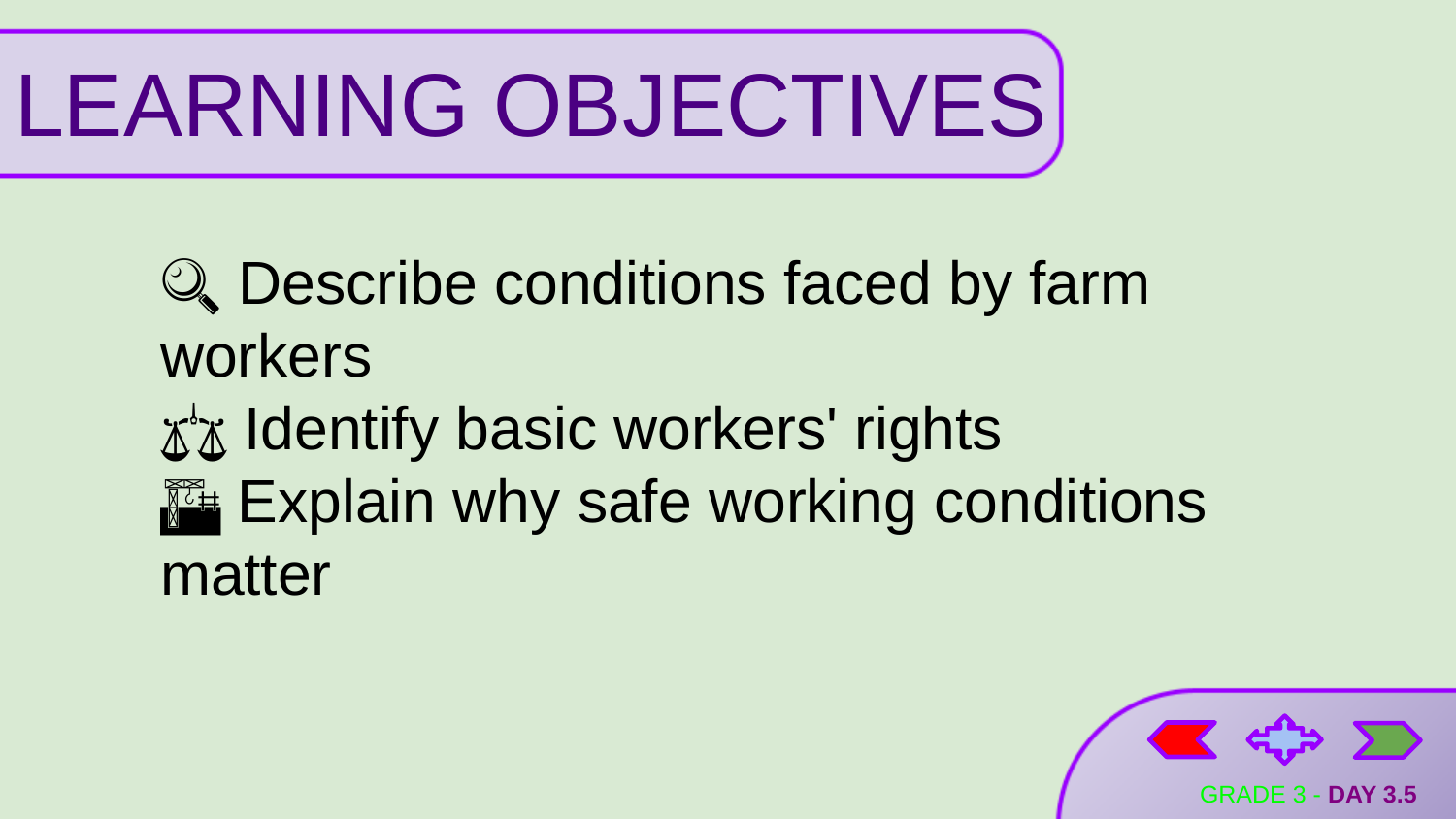

# LEARNING OBJECTIVES

🔍 Describe conditions faced by farm workers
⚖️ Identify basic workers' rights
🏗️ Explain why safe working conditions matter

GRADE 3 - DAY 3.5